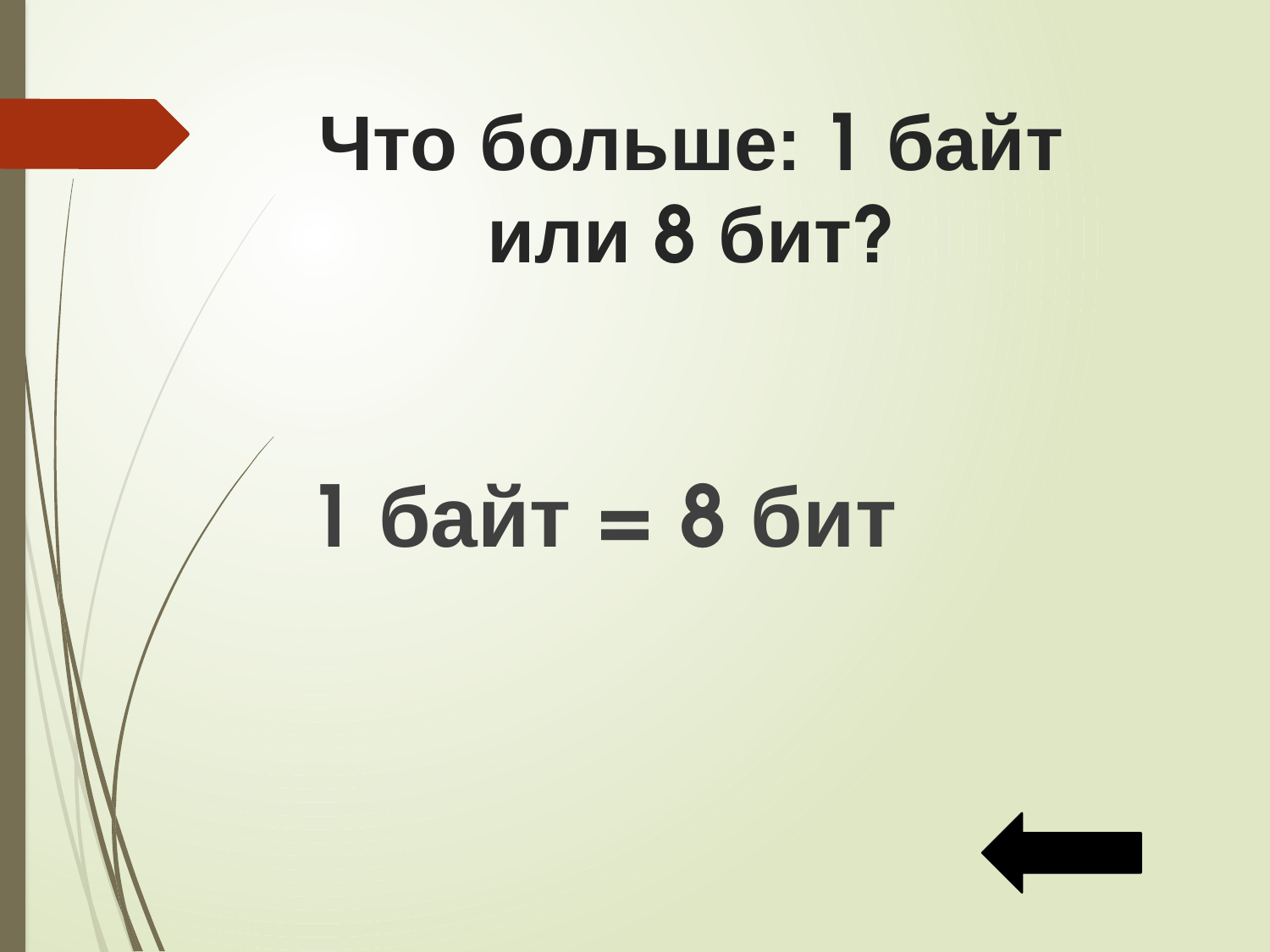

# Что больше: 1 байт или 8 бит?
1 байт = 8 бит